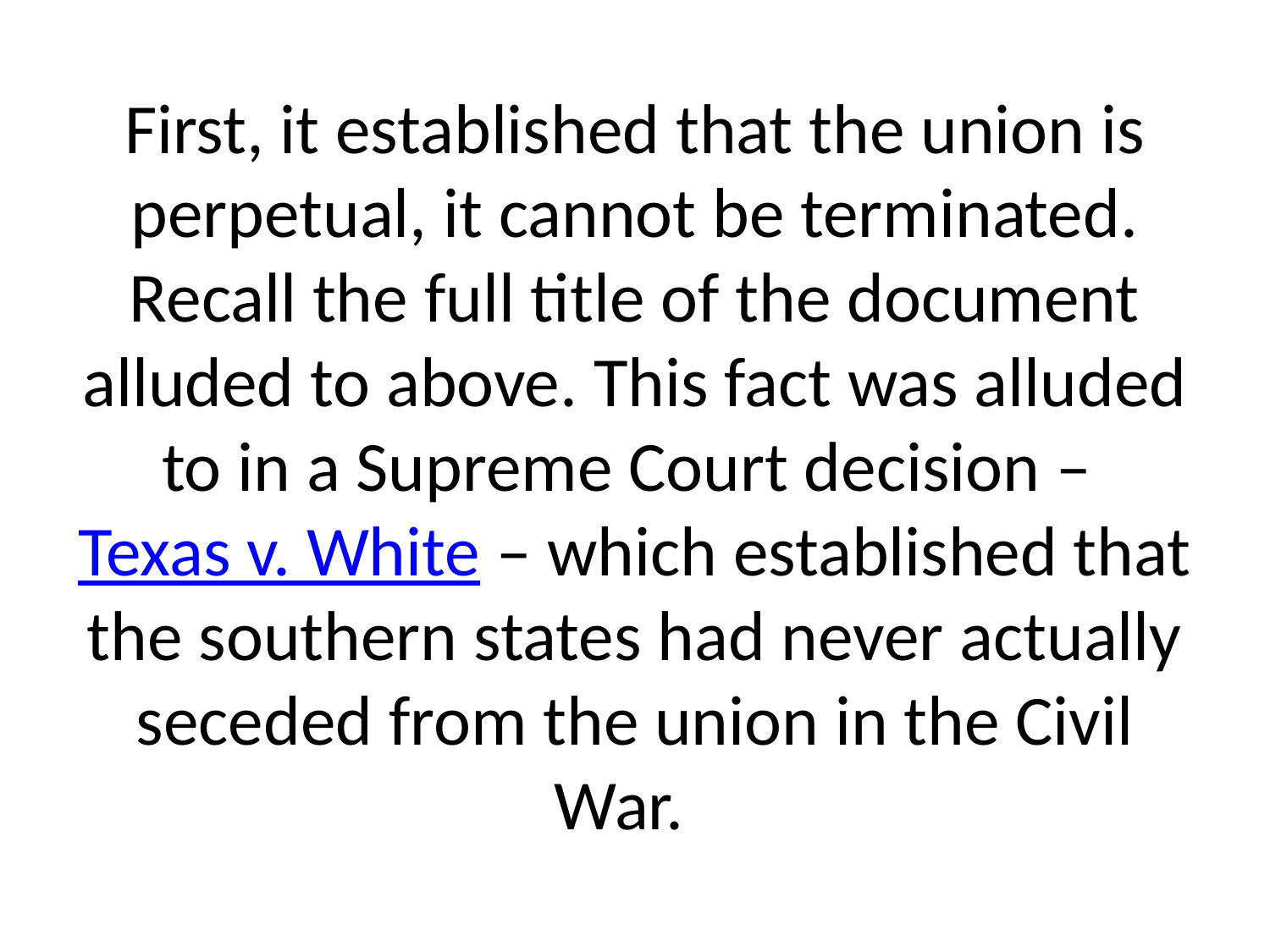

# First, it established that the union is perpetual, it cannot be terminated. Recall the full title of the document alluded to above. This fact was alluded to in a Supreme Court decision – Texas v. White – which established that the southern states had never actually seceded from the union in the Civil War.